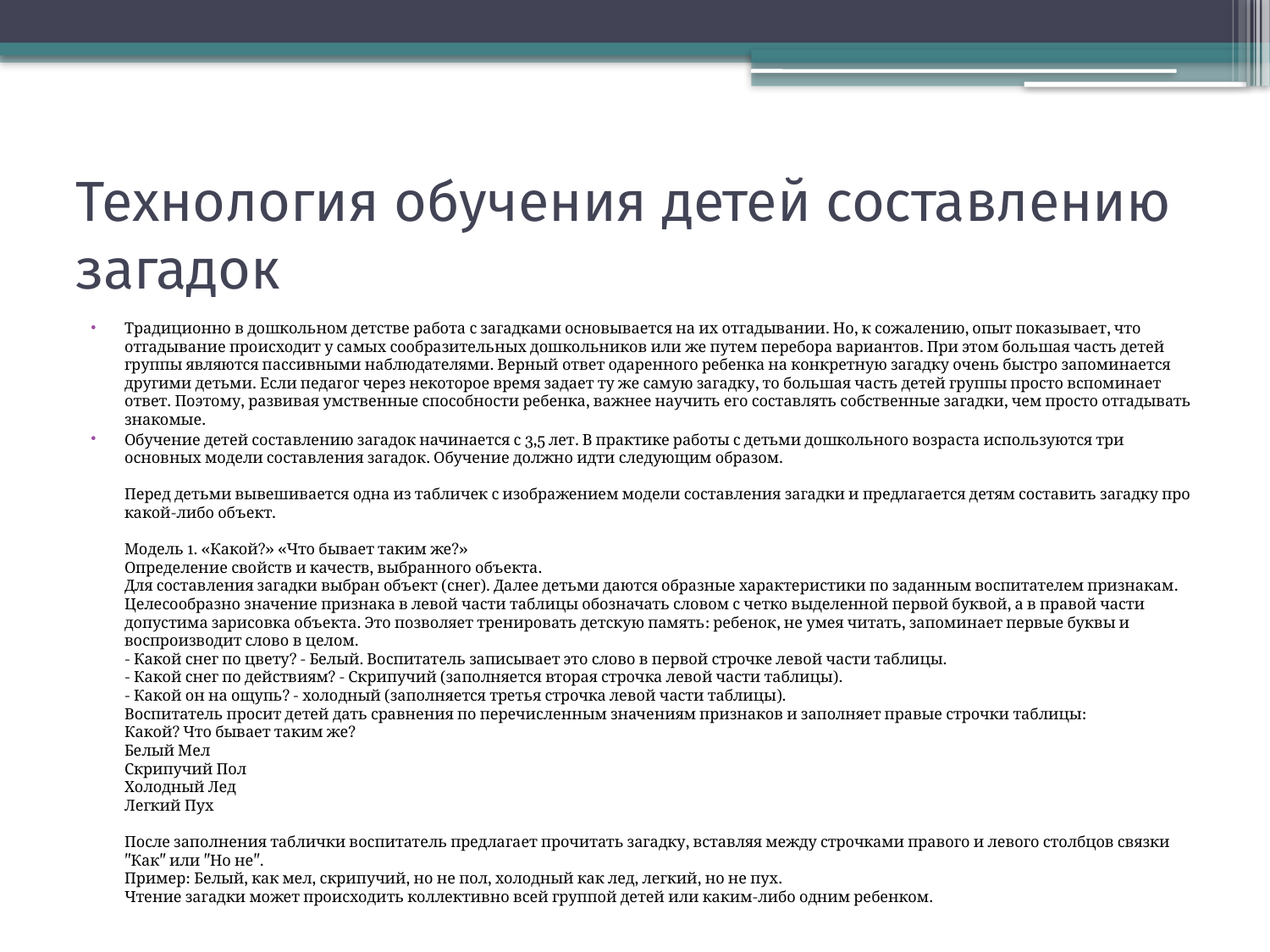

# Технология обучения детей составлению загадок
Традиционно в дошкольном детстве работа с загадками основывается на их отгадывании. Но, к сожалению, опыт показывает, что отгадывание происходит у самых сообразительных дошкольников или же путем перебора вариантов. При этом большая часть детей группы являются пассивными наблюдателями. Верный ответ одаренного ребенка на конкретную загадку очень быстро запоминается другими детьми. Если педагог через некоторое время задает ту же самую загадку, то большая часть детей группы просто вспоминает ответ. Поэтому, развивая умственные способности ребенка, важнее научить его составлять собственные загадки, чем просто отгадывать знакомые.
Обучение детей составлению загадок начинается с 3,5 лет. В практике работы с детьми дошкольного возраста используются три основных модели составления загадок. Обучение должно идти следующим образом.
Перед детьми вывешивается одна из табличек с изображением модели составления загадки и предлагается детям составить загадку про какой-либо объект.
Модель 1. «Какой?» «Что бывает таким же?»
Определение свойств и качеств, выбранного объекта.
Для составления загадки выбран объект (снег). Далее детьми даются образные характеристики по заданным воспитателем признакам. Целесообразно значение признака в левой части таблицы обозначать словом с четко выделенной первой буквой, а в правой части допустима зарисовка объекта. Это позволяет тренировать детскую память: ребенок, не умея читать, запоминает первые буквы и воспроизводит слово в целом.
- Какой снег по цвету? - Белый. Воспитатель записывает это слово в первой строчке левой части таблицы.
- Какой снег по действиям? - Скрипучий (заполняется вторая строчка левой части таблицы).
- Какой он на ощупь? - холодный (заполняется третья строчка левой части таблицы).
Воспитатель просит детей дать сравнения по перечисленным значениям признаков и заполняет правые строчки таблицы:
Какой? Что бывает таким же?
Белый Мел
Скрипучий Пол
Холодный Лед
Легкий Пух
После заполнения таблички воспитатель предлагает прочитать загадку, вставляя между строчками правого и левого столбцов связки "Как" или "Но не".
Пример: Белый, как мел, скрипучий, но не пол, холодный как лед, легкий, но не пух.
Чтение загадки может происходить коллективно всей группой детей или каким-либо одним ребенком.